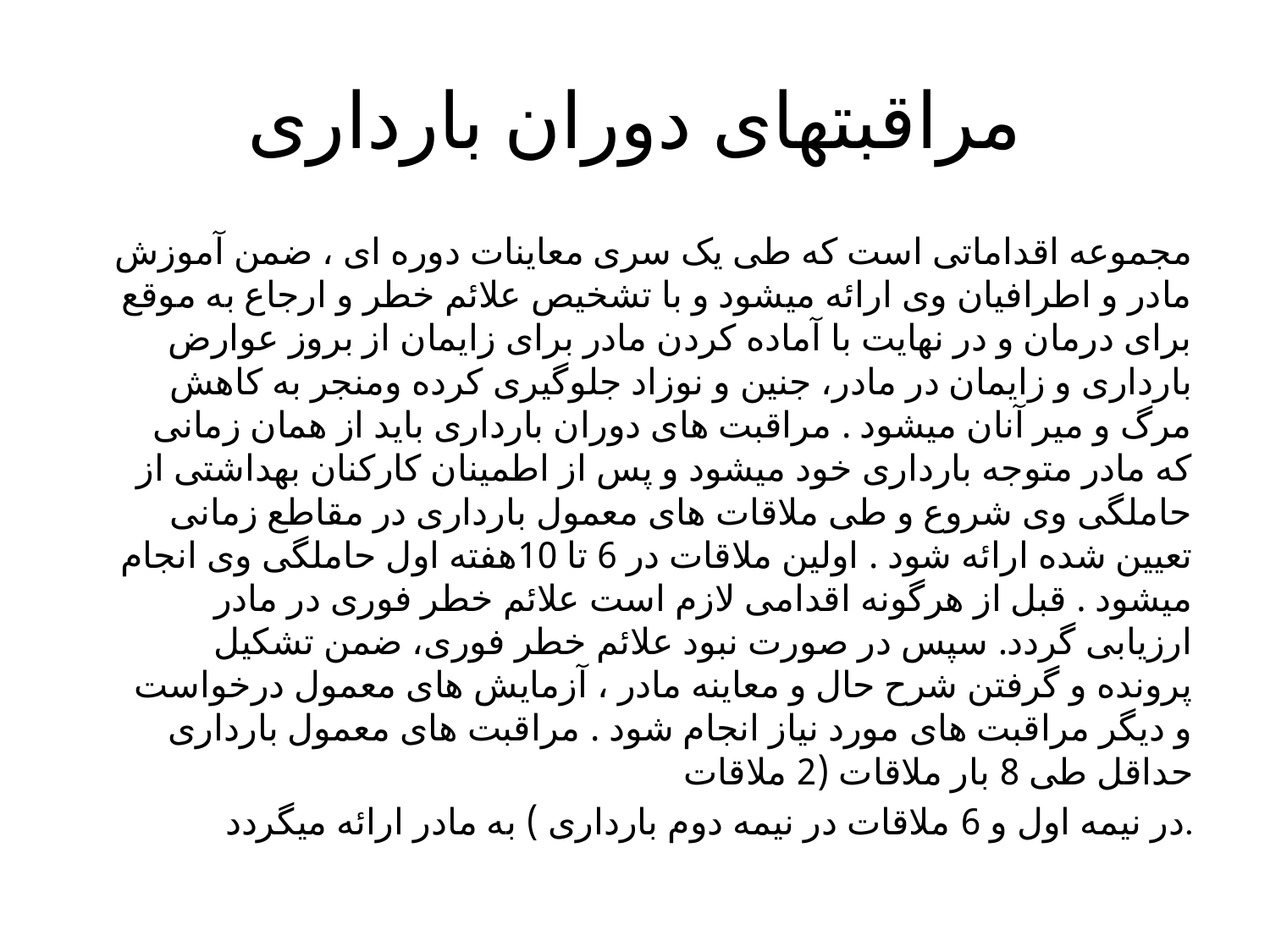

# مراقبتهای دوران بارداری
مجموعه اقداماتی است که طی یک سری معاینات دوره ای ، ضمن آموزش مادر و اطرافیان وی ارائه میشود و با تشخیص علائم خطر و ارجاع به موقع برای درمان و در نهایت با آماده کردن مادر برای زایمان از بروز عوارض بارداری و زایمان در مادر، جنین و نوزاد جلوگیری کرده ومنجر به کاهش مرگ و میر آنان میشود . مراقبت های دوران بارداری باید از همان زمانی که مادر متوجه بارداری خود میشود و پس از اطمینان کارکنان بهداشتی از حاملگی وی شروع و طی ملاقات های معمول بارداری در مقاطع زمانی تعیین شده ارائه شود . اولین ملاقات در 6 تا 10هفته اول حاملگی وی انجام میشود . قبل از هرگونه اقدامی لازم است علائم خطر فوری در مادر ارزیابی گردد. سپس در صورت نبود علائم خطر فوری، ضمن تشکیل پرونده و گرفتن شرح حال و معاینه مادر ، آزمایش های معمول درخواست و دیگر مراقبت های مورد نیاز انجام شود . مراقبت های معمول بارداری حداقل طی 8 بار ملاقات (2 ملاقات
در نیمه اول و 6 ملاقات در نیمه دوم بارداری ) به مادر ارائه میگردد.